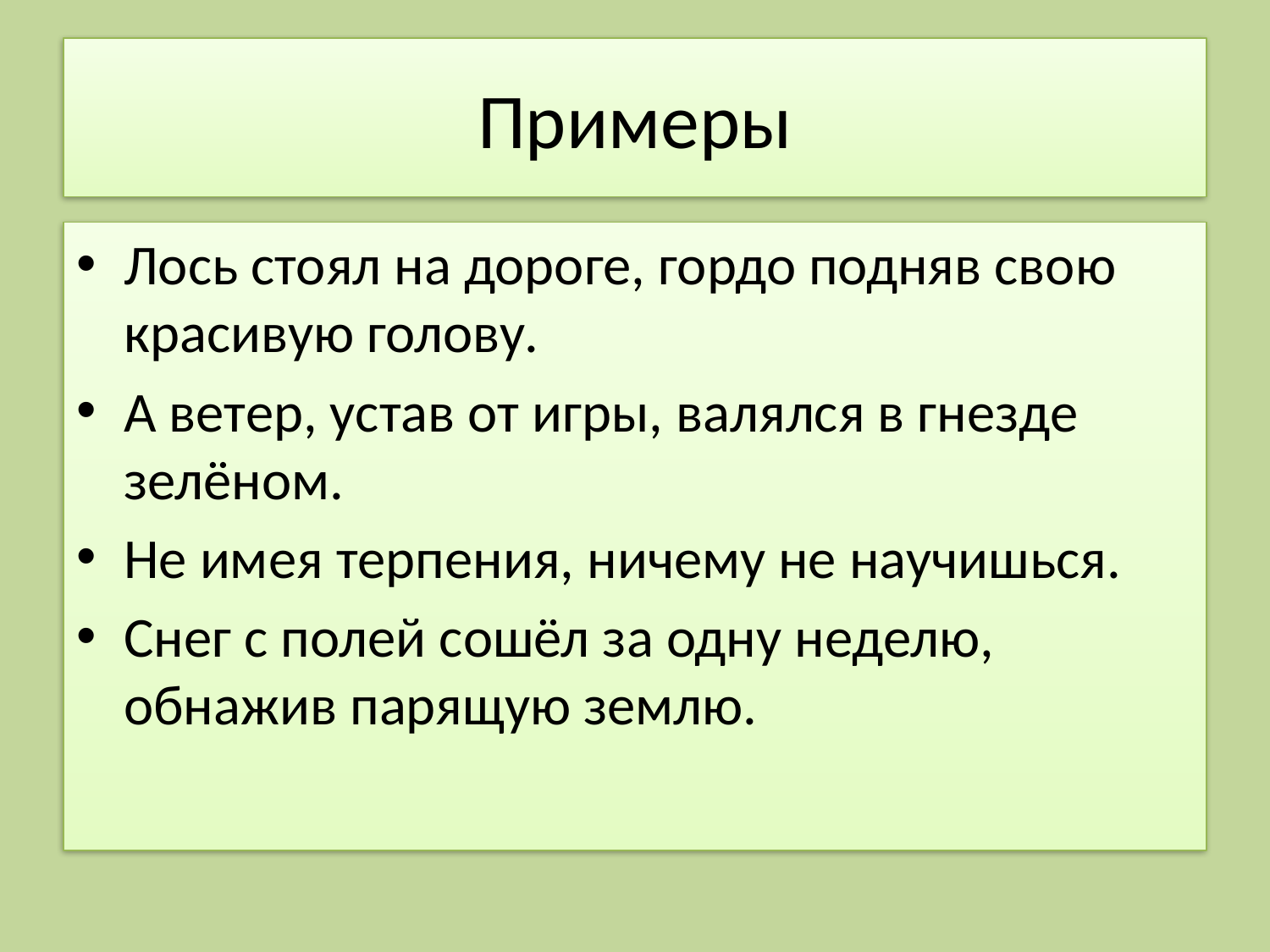

# Примеры
Лось стоял на дороге, гордо подняв свою красивую голову.
А ветер, устав от игры, валялся в гнезде зелёном.
Не имея терпения, ничему не научишься.
Снег с полей сошёл за одну неделю, обнажив парящую землю.